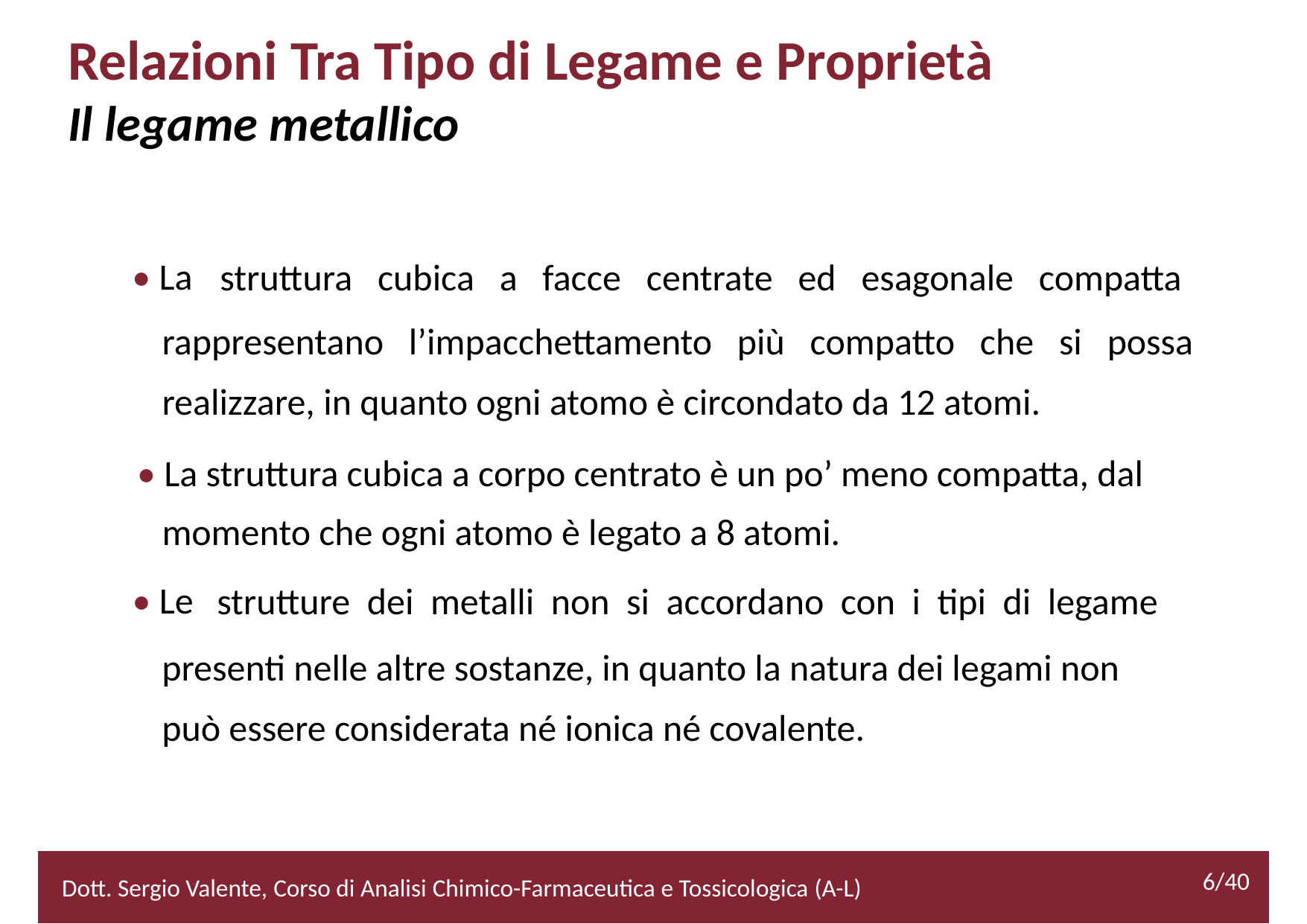

Relazioni Tra Tipo di Legame e Proprietà
Il legame metallico
• La
struttura   cubica   a   facce   centrate   ed   esagonale   compatta
	rappresentano   l’impacchettamento   più   compatto   che   si   possa

	realizzare, in quanto ogni atomo è circondato da 12 atomi.

• La struttura cubica a corpo centrato è un po’ meno compatta, dal

	momento che ogni atomo è legato a 8 atomi.
• Le
strutture  dei  metalli  non  si  accordano  con  i  tipi  di  legame
	presenti nelle altre sostanze, in quanto la natura dei legami non

	può essere considerata né ionica né covalente.

		6/40

6/40
2/52
Dott. Sergio Valente, Corso di Analisi Chimico-Farmaceutica e Tossicologica (A-L)